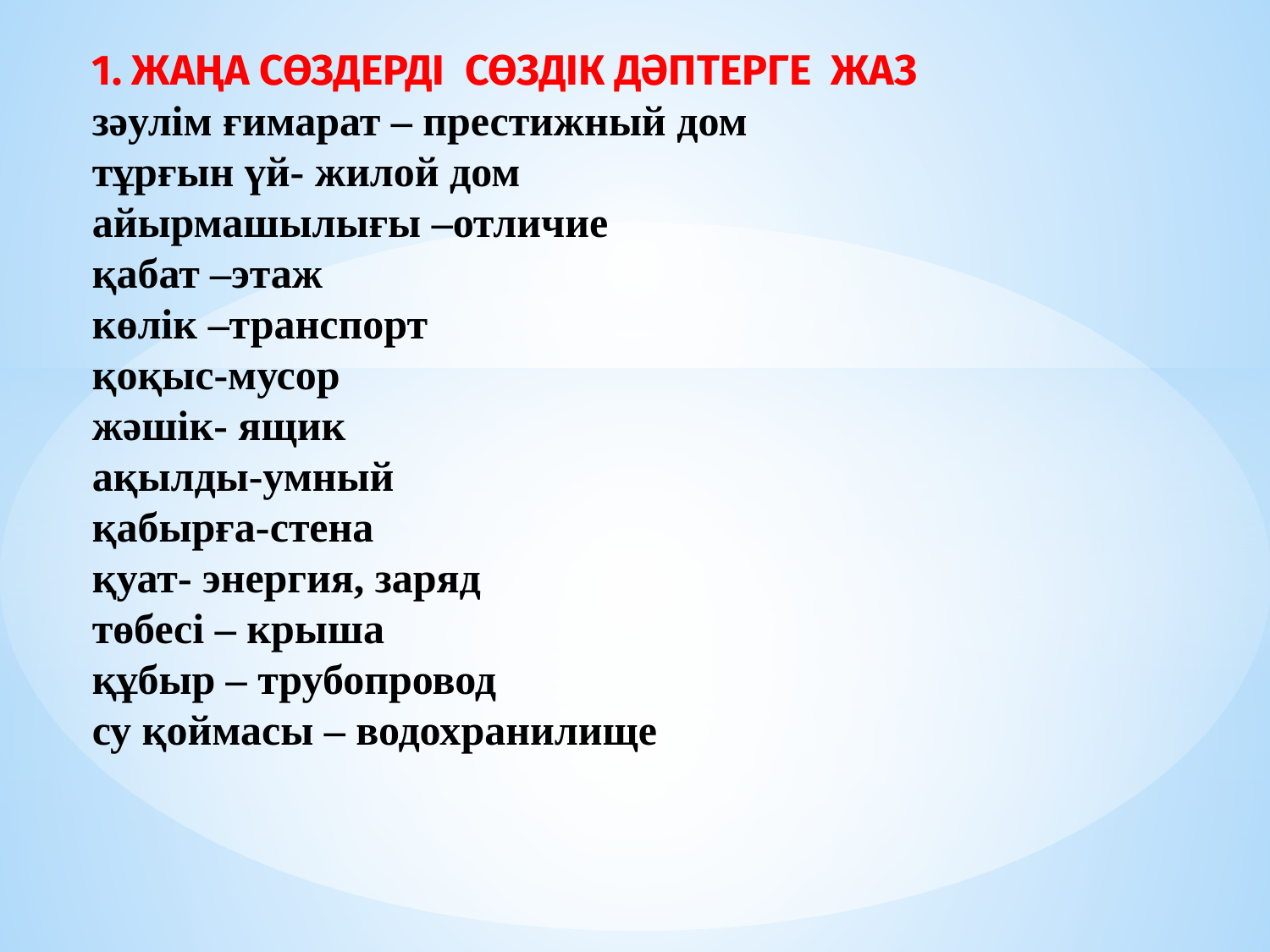

# 1. ЖАҢА СӨЗДЕРДІ  СӨЗДІК ДӘПТЕРГЕ  ЖАЗ зәулім ғимарат – престижный дом тұрғын үй- жилой дом айырмашылығы –отличие қабат –этаж көлік –транспорт қоқыс-мусор жәшік- ящик ақылды-умный қабырға-стена қуат- энергия, заряд төбесі – крыша құбыр – трубопровод су қоймасы – водохранилище